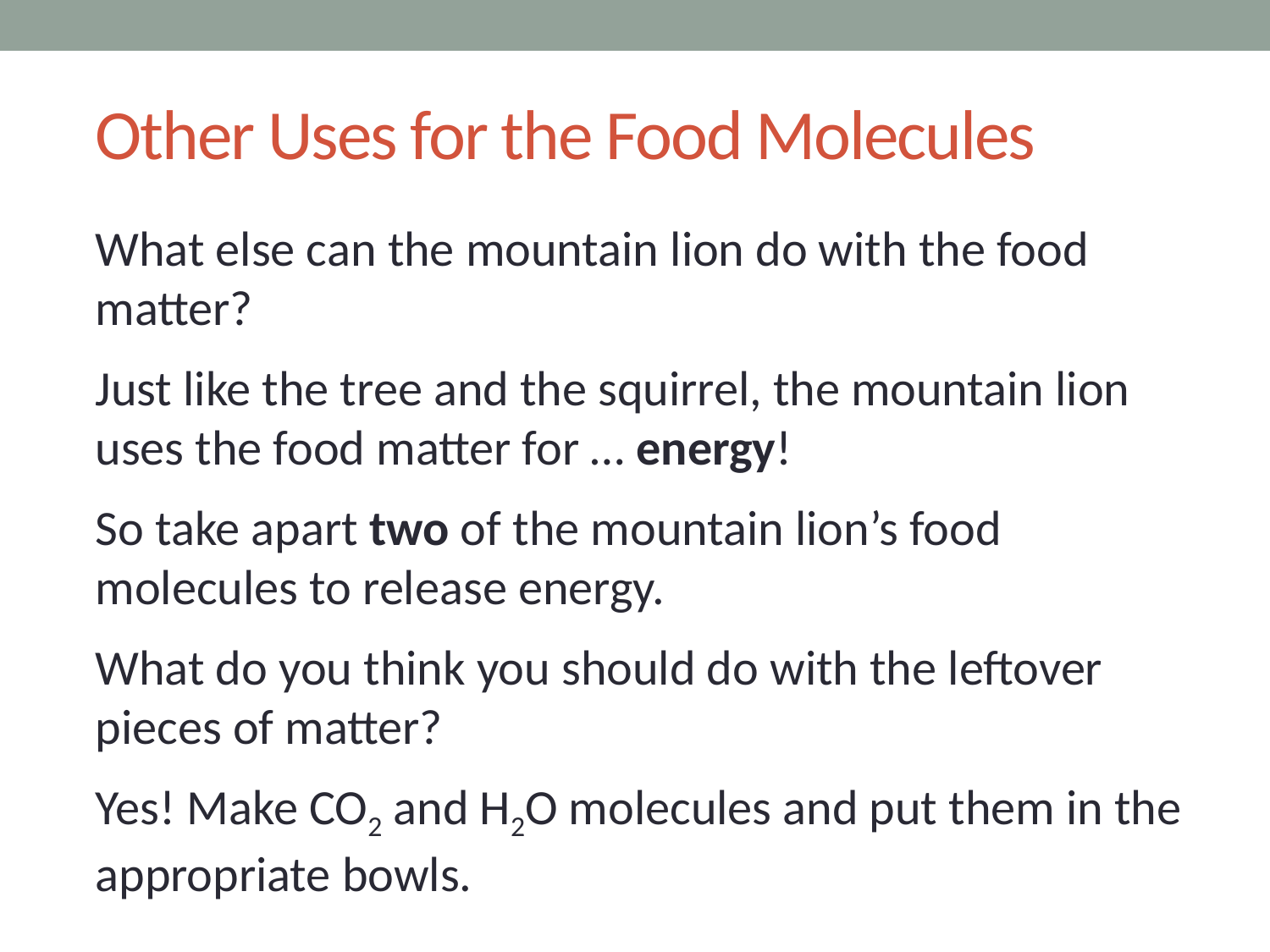

# Other Uses for the Food Molecules
What else can the mountain lion do with the food matter?
Just like the tree and the squirrel, the mountain lion uses the food matter for … energy!
So take apart two of the mountain lion’s food molecules to release energy.
What do you think you should do with the leftover pieces of matter?
Yes! Make CO2 and H2O molecules and put them in the appropriate bowls.